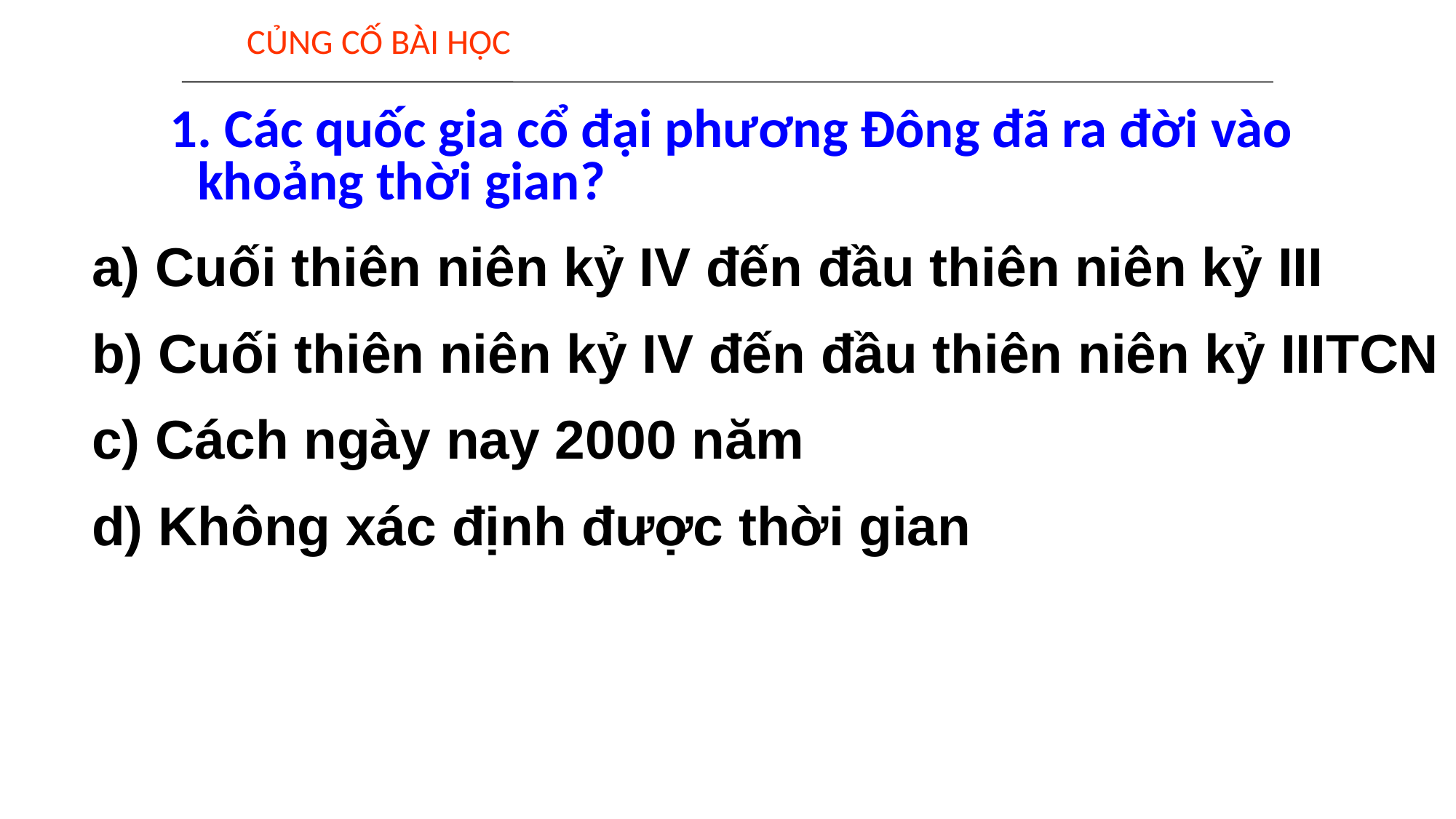

# CỦNG CỐ BÀI HỌC

1. Các quốc gia cổ đại phương Đông đã ra đời vào khoảng thời gian?
a) Cuối thiên niên kỷ IV đến đầu thiên niên kỷ III
b) Cuối thiên niên kỷ IV đến đầu thiên niên kỷ IIITCN
c) Cách ngày nay 2000 năm
d) Không xác định được thời gian